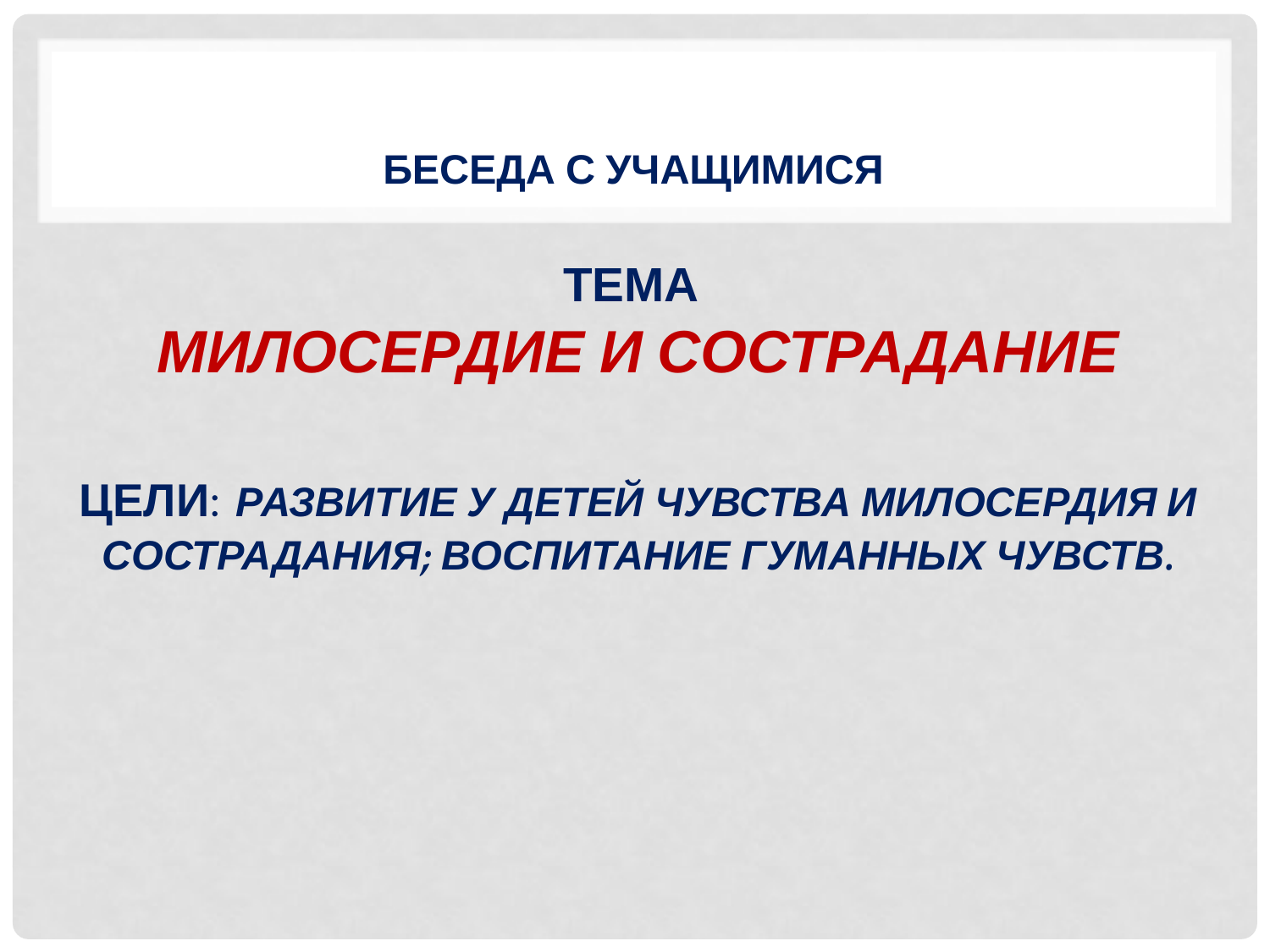

# Беседа с учащимися Тема Милосердие и сострадание Цели: развитие у детей чувства милосердия и сострадания; воспитание гуманных чувств.